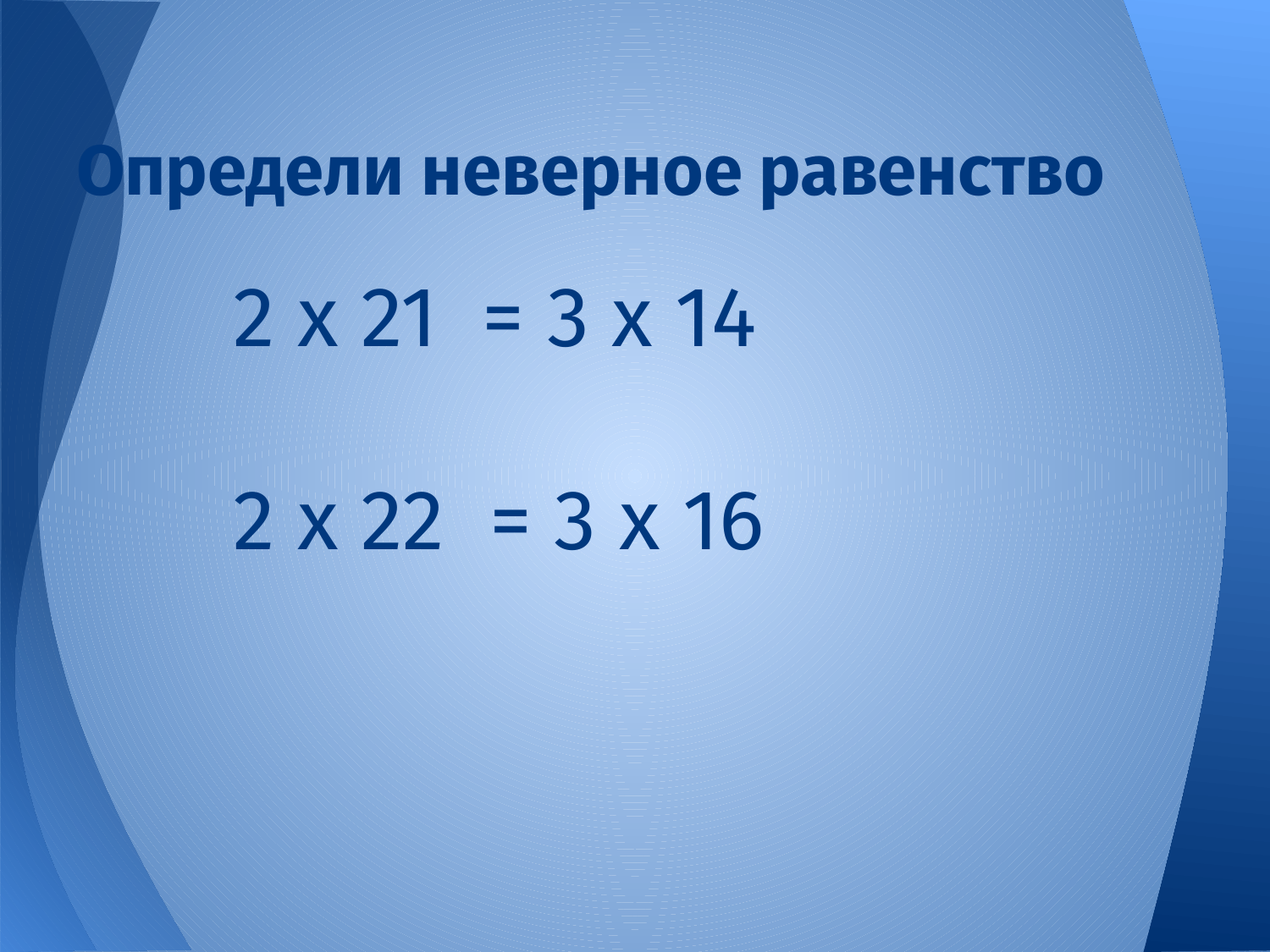

# Определи неверное равенство
       2 х 21  = 3 х 14

       2 х 22  = 3 х 16